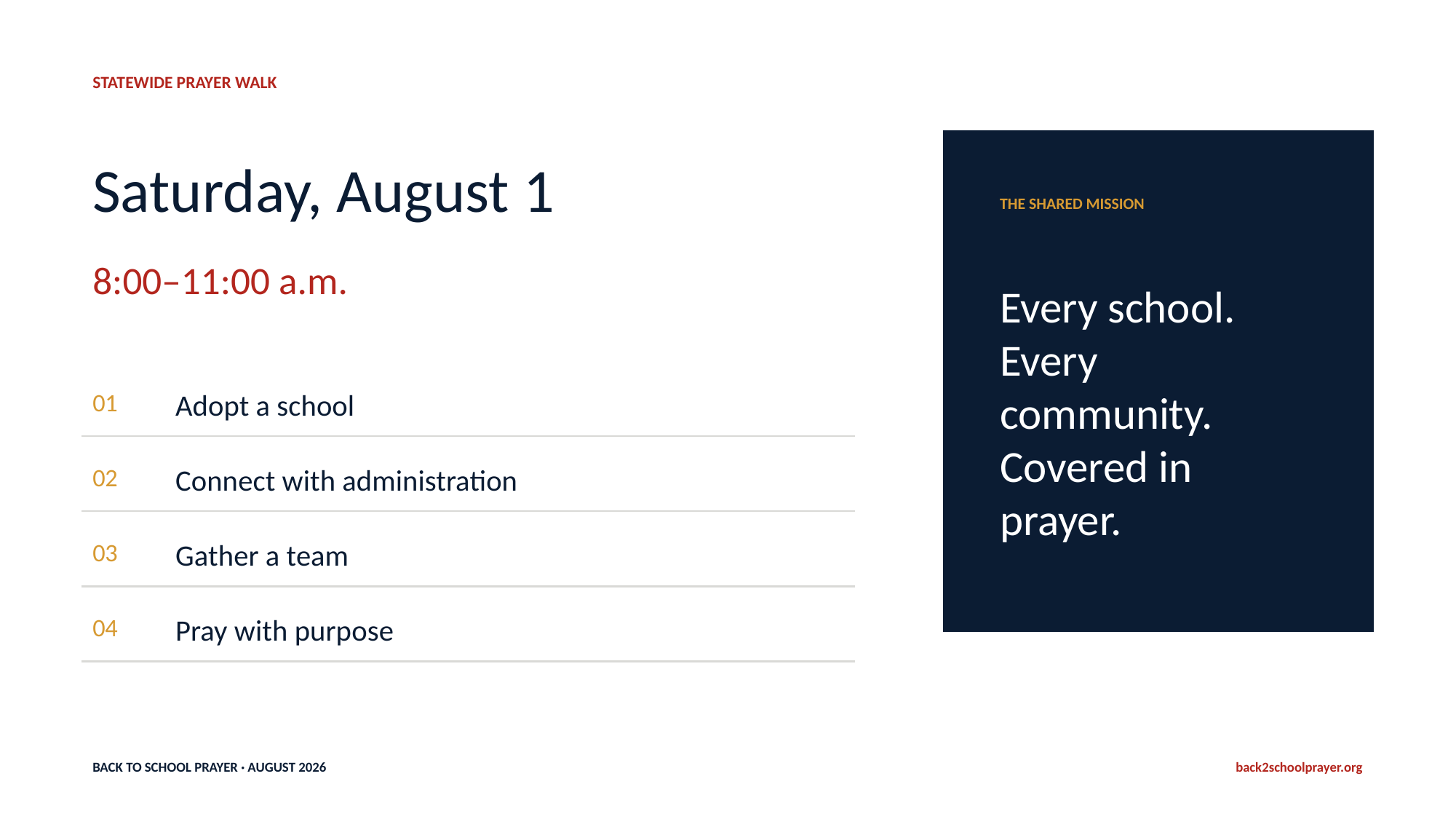

STATEWIDE PRAYER WALK

Saturday, August 1
THE SHARED MISSION
8:00–11:00 a.m.
Every school.
Every community.
Covered in prayer.
01
Adopt a school

02
Connect with administration

03
Gather a team

04
Pray with purpose

BACK TO SCHOOL PRAYER · AUGUST 2026
back2schoolprayer.org